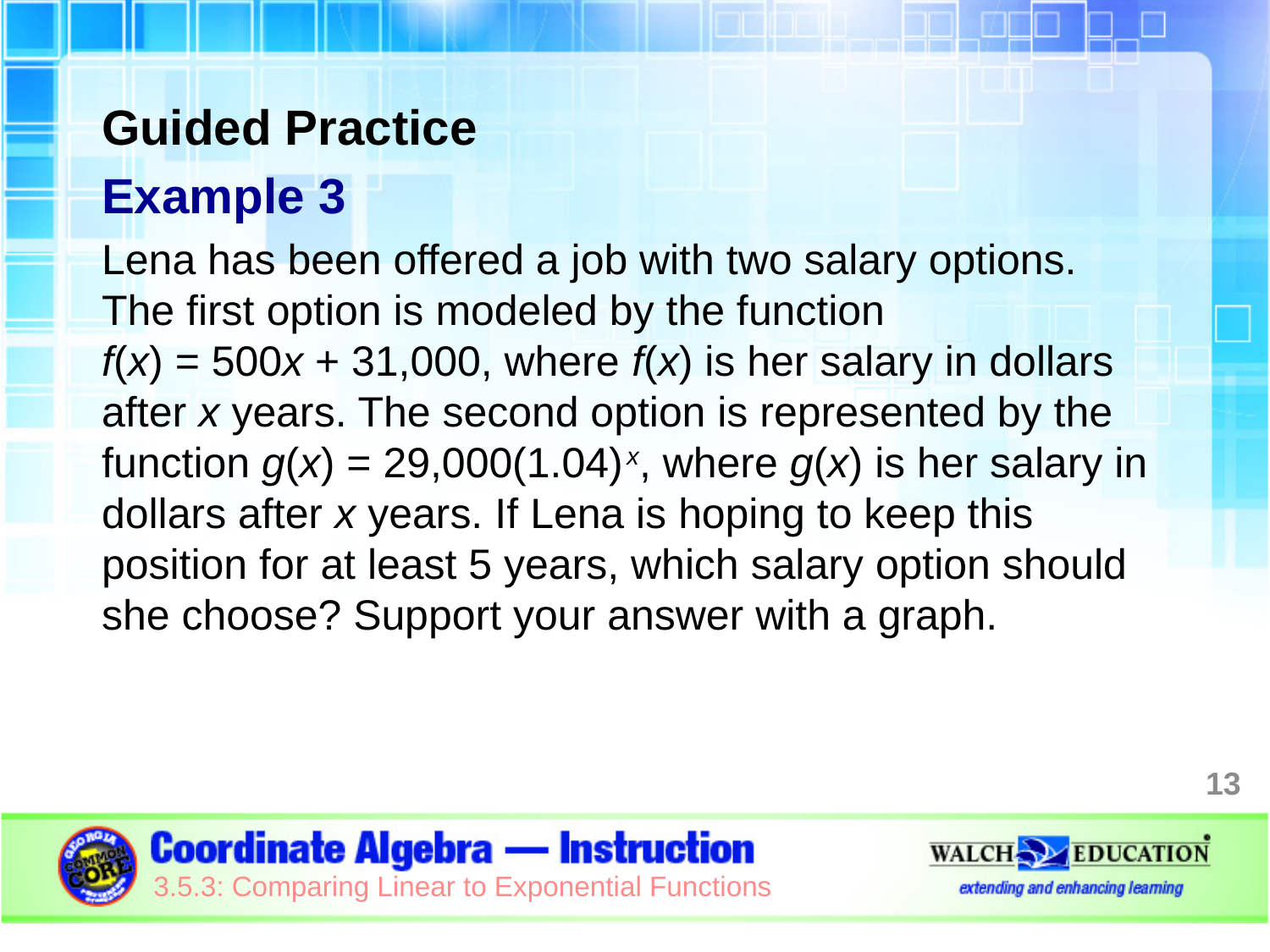

Guided Practice
Example 3
Lena has been offered a job with two salary options. The first option is modeled by the function
f(x) = 500x + 31,000, where f(x) is her salary in dollars after x years. The second option is represented by the function g(x) = 29,000(1.04) x, where g(x) is her salary in dollars after x years. If Lena is hoping to keep this position for at least 5 years, which salary option should she choose? Support your answer with a graph.

13
3.5.3: Comparing Linear to Exponential Functions